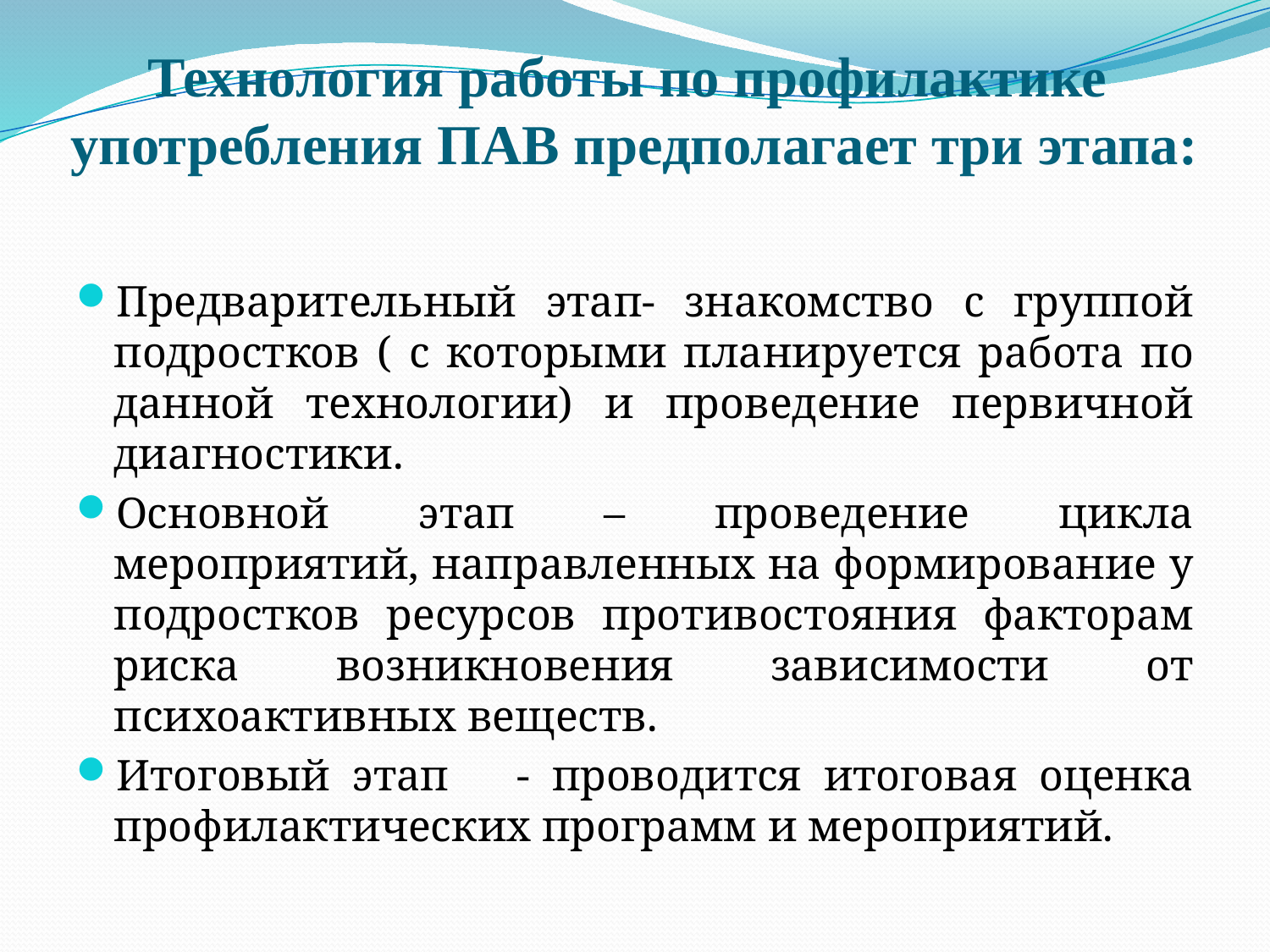

# Технология работы по профилактике употребления ПАВ предполагает три этапа:
Предварительный этап- знакомство с группой подростков ( с которыми планируется работа по данной технологии) и проведение первичной диагностики.
Основной этап – проведение цикла мероприятий, направленных на формирование у подростков ресурсов противостояния факторам риска возникновения зависимости от психоактивных веществ.
Итоговый этап   - проводится итоговая оценка профилактических программ и мероприятий.